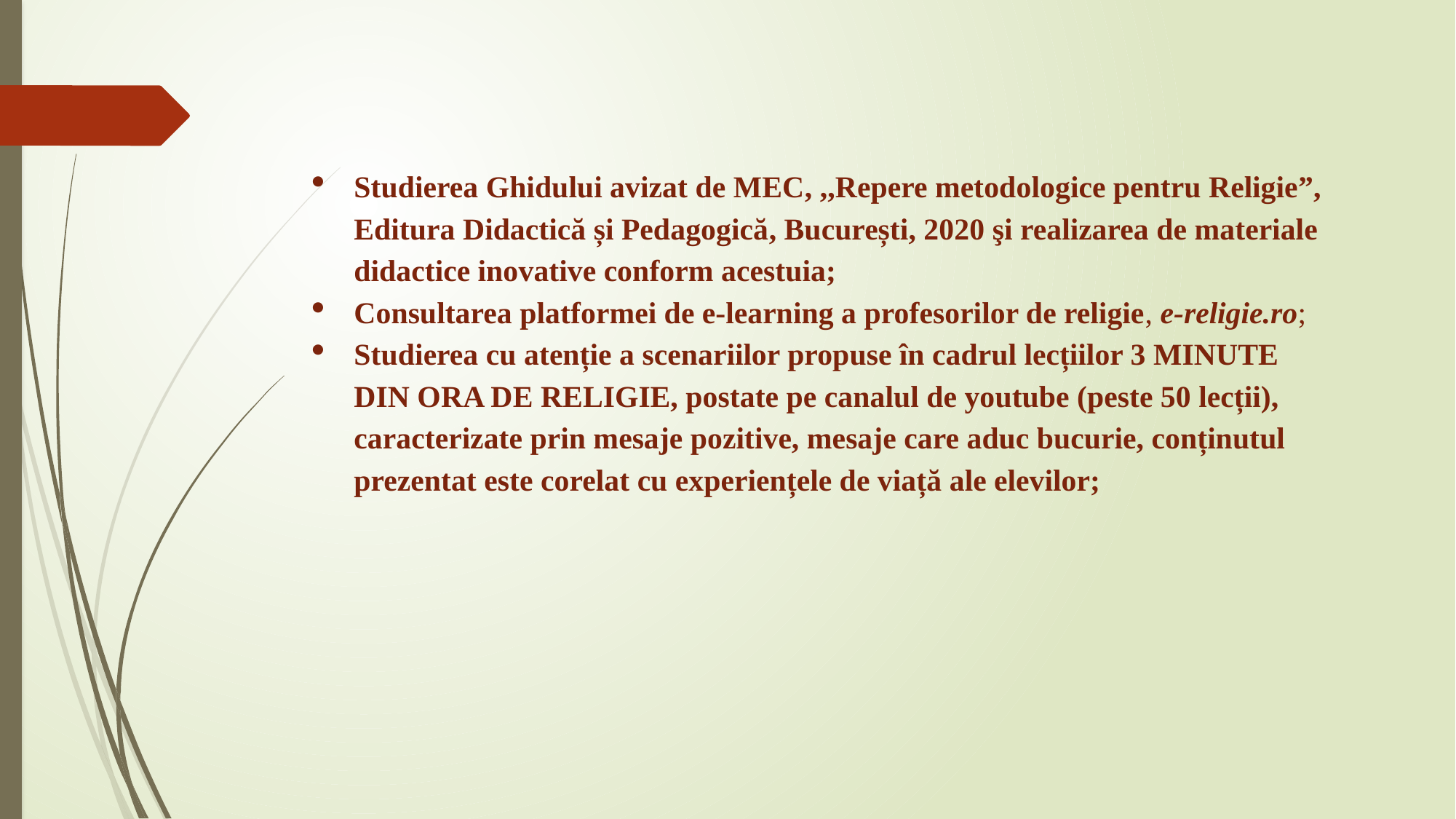

Studierea Ghidului avizat de MEC, ,,Repere metodologice pentru Religie”, Editura Didactică și Pedagogică, București, 2020 şi realizarea de materiale didactice inovative conform acestuia;
Consultarea platformei de e-learning a profesorilor de religie, e-religie.ro;
Studierea cu atenție a scenariilor propuse în cadrul lecțiilor 3 MINUTE DIN ORA DE RELIGIE, postate pe canalul de youtube (peste 50 lecții), caracterizate prin mesaje pozitive, mesaje care aduc bucurie, conținutul prezentat este corelat cu experiențele de viață ale elevilor;